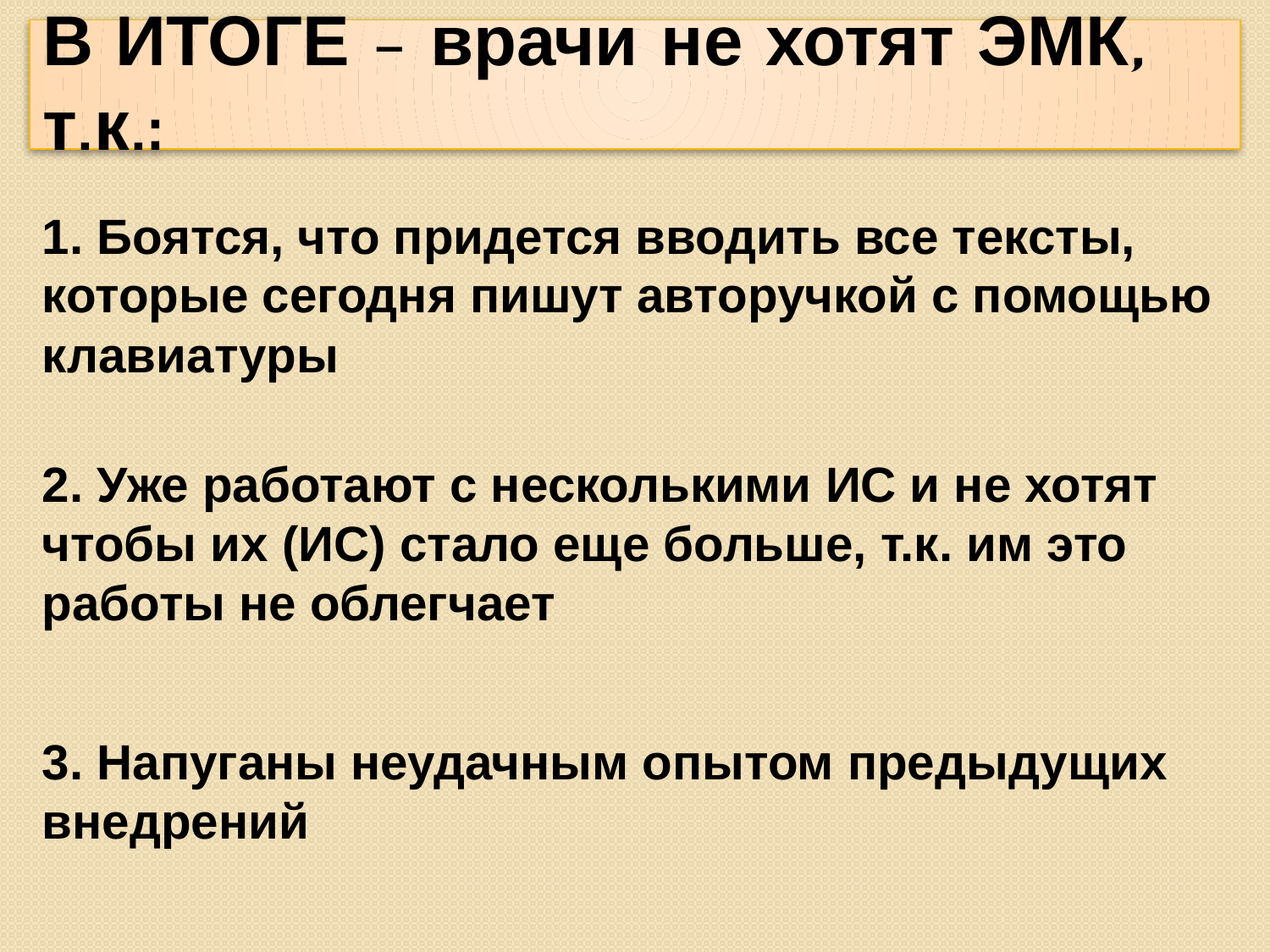

# В ИТОГЕ – врачи не хотят ЭМК, т.к.:
1. Боятся, что придется вводить все тексты, которые сегодня пишут авторучкой с помощью клавиатуры
2. Уже работают с несколькими ИС и не хотят чтобы их (ИС) стало еще больше, т.к. им это работы не облегчает
3. Напуганы неудачным опытом предыдущих внедрений